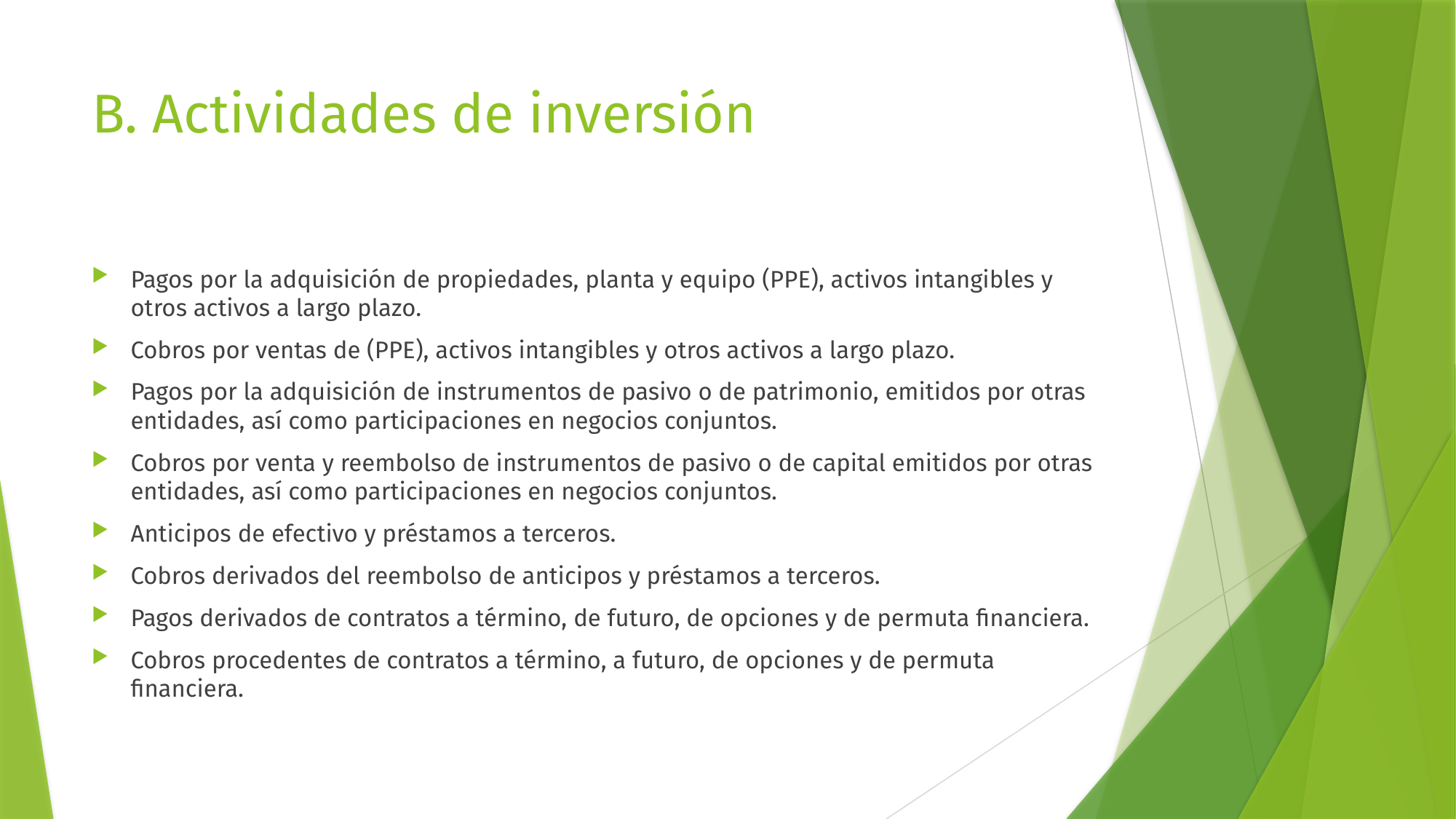

# B. Actividades de inversión
Pagos por la adquisición de propiedades, planta y equipo (PPE), activos intangibles y otros activos a largo plazo.
Cobros por ventas de (PPE), activos intangibles y otros activos a largo plazo.
Pagos por la adquisición de instrumentos de pasivo o de patrimonio, emitidos por otras entidades, así como participaciones en negocios conjuntos.
Cobros por venta y reembolso de instrumentos de pasivo o de capital emitidos por otras entidades, así como participaciones en negocios conjuntos.
Anticipos de efectivo y préstamos a terceros.
Cobros derivados del reembolso de anticipos y préstamos a terceros.
Pagos derivados de contratos a término, de futuro, de opciones y de permuta financiera.
Cobros procedentes de contratos a término, a futuro, de opciones y de permuta financiera.